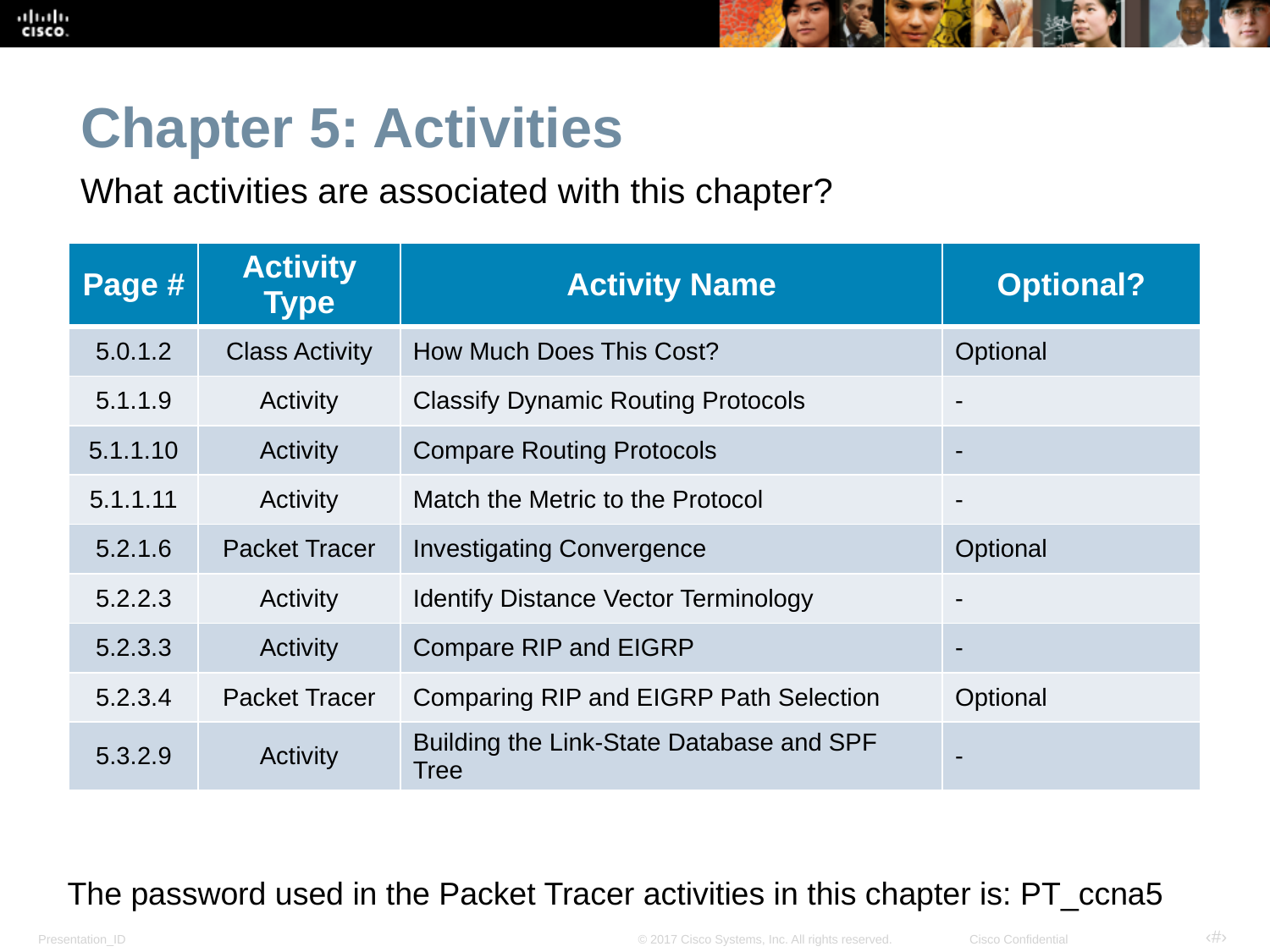

Chapter 5: Activities
What activities are associated with this chapter?

| Page # | Activity Type | Activity Name | Optional? |
| --- | --- | --- | --- |
| 5.0.1.2 | Class Activity | How Much Does This Cost? | Optional |
| 5.1.1.9 | Activity | Classify Dynamic Routing Protocols | - |
| 5.1.1.10 | Activity | Compare Routing Protocols | - |
| 5.1.1.11 | Activity | Match the Metric to the Protocol | - |
| 5.2.1.6 | Packet Tracer | Investigating Convergence | Optional |
| 5.2.2.3 | Activity | Identify Distance Vector Terminology | - |
| 5.2.3.3 | Activity | Compare RIP and EIGRP | - |
| 5.2.3.4 | Packet Tracer | Comparing RIP and EIGRP Path Selection | Optional |
| 5.3.2.9 | Activity | Building the Link-State Database and SPF Tree | - |
The password used in the Packet Tracer activities in this chapter is: PT_ccna5